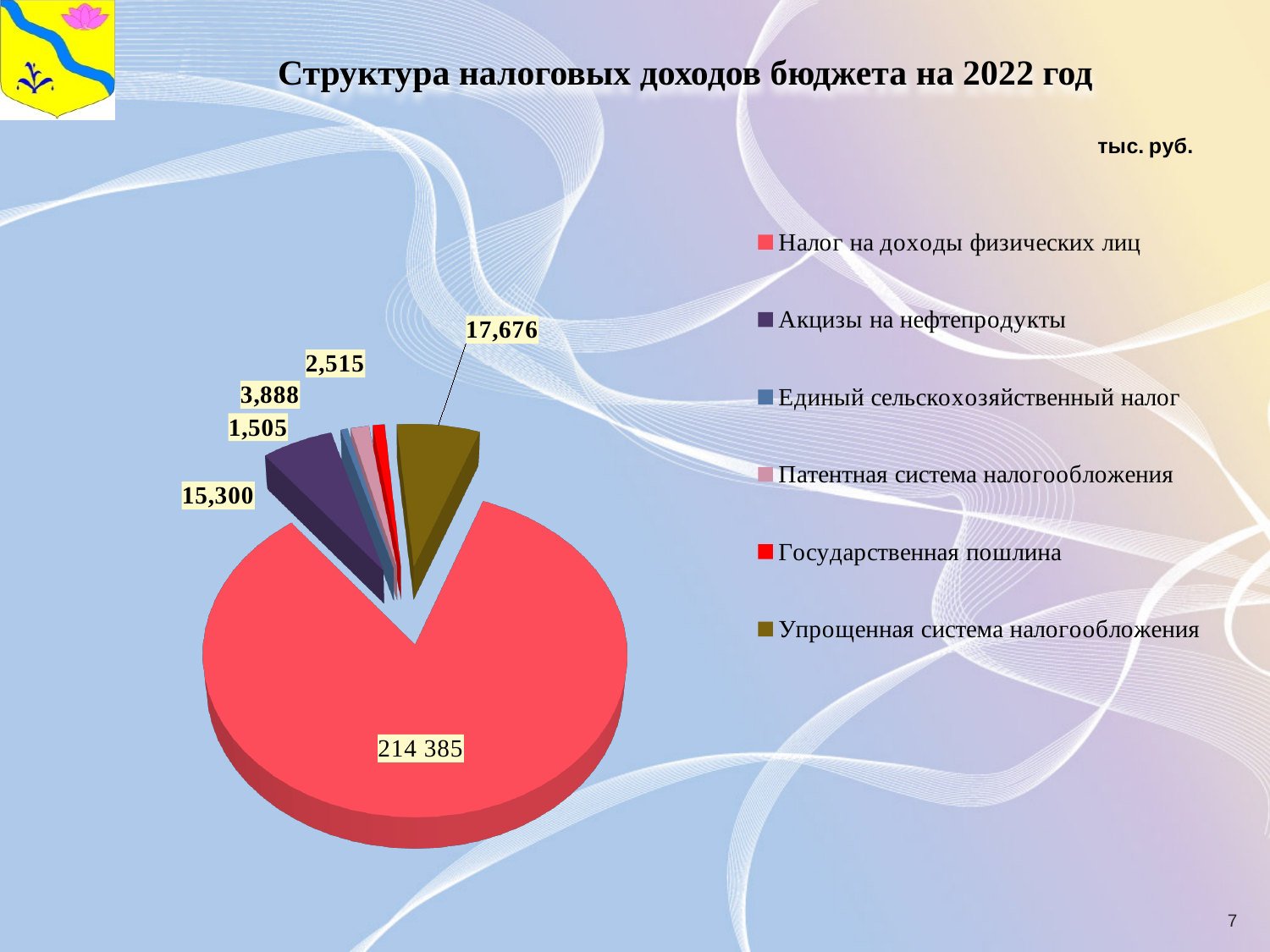

[unsupported chart]

# Структура налоговых доходов бюджета на 2022 год

7